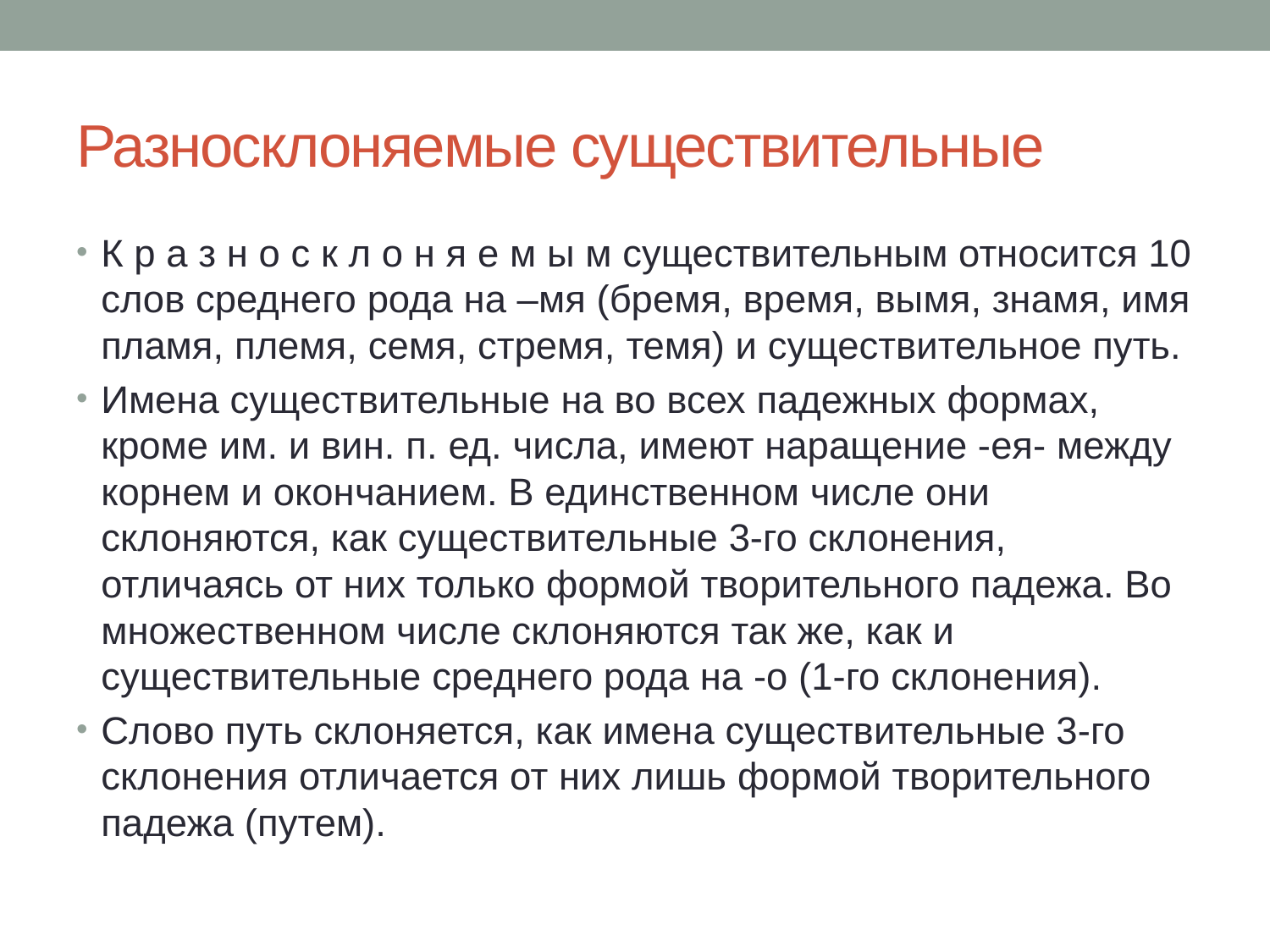

# Разносклоняемые существительные
К р а з н о с к л о н я е м ы м существительным относится 10 слов среднего рода на –мя (бремя, время, вымя, знамя, имя пламя, племя, семя, стремя, темя) и существительное путь.
Имена существительные на во всех падежных формах, кроме им. и вин. п. ед. числа, имеют наращение -ея- между корнем и окончанием. В единственном числе они склоняются, как существительные 3-го склонения, отличаясь от них только формой творительного падежа. Во множественном числе склоняются так же, как и существительные среднего рода на -о (1-го склонения).
Слово путь склоняется, как имена существительные 3-го склонения отличается от них лишь формой творительного падежа (путем).